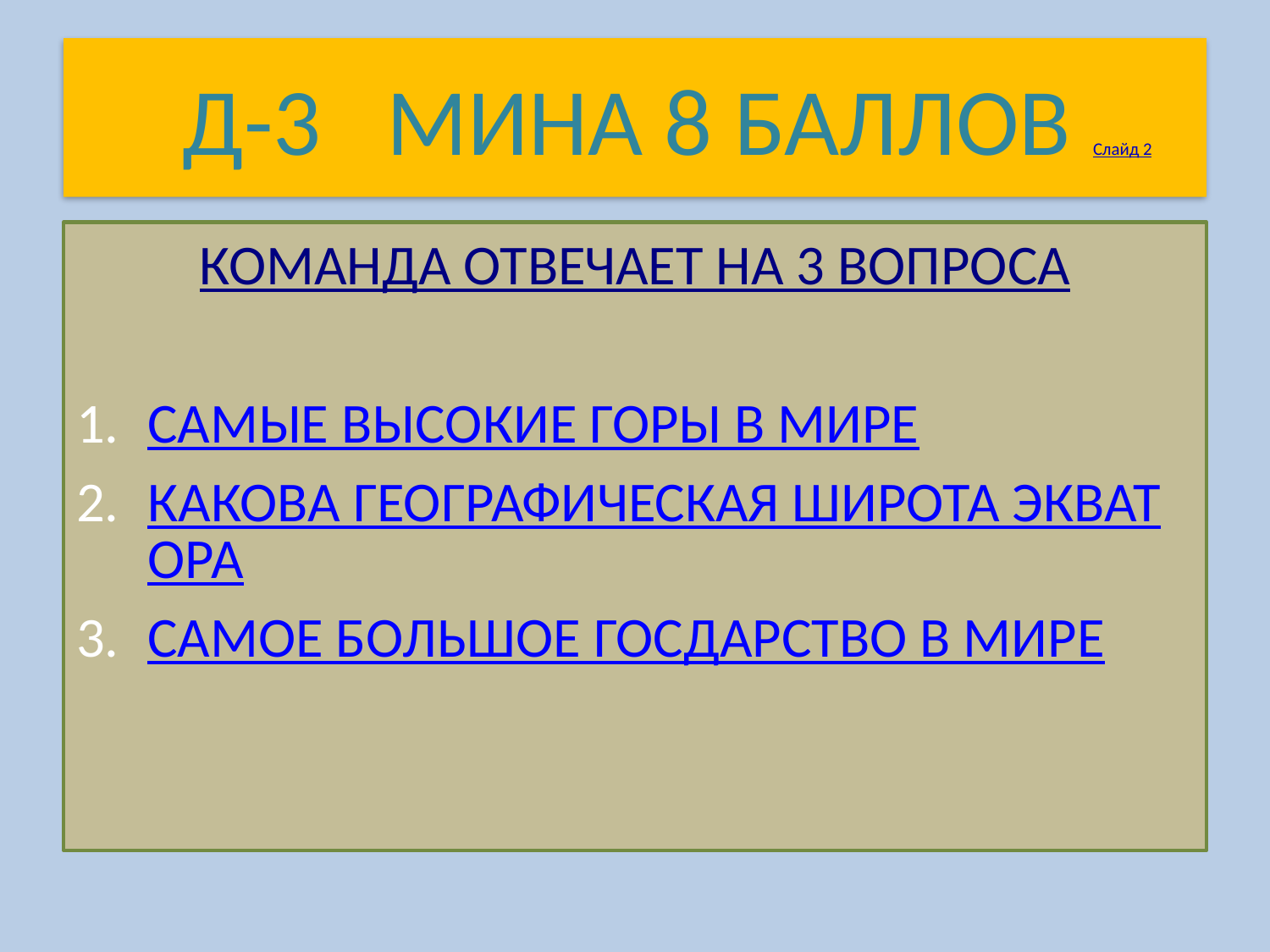

# Д-3   МИНА 8 БАЛЛОВ Слайд 2
КОМАНДА ОТВЕЧАЕТ НА 3 ВОПРОСА

САМЫЕ ВЫСОКИЕ ГОРЫ В МИРЕ
КАКОВА ГЕОГРАФИЧЕСКАЯ ШИРОТА ЭКВАТОРА
САМОЕ БОЛЬШОЕ ГОСДАРСТВО В МИРЕ